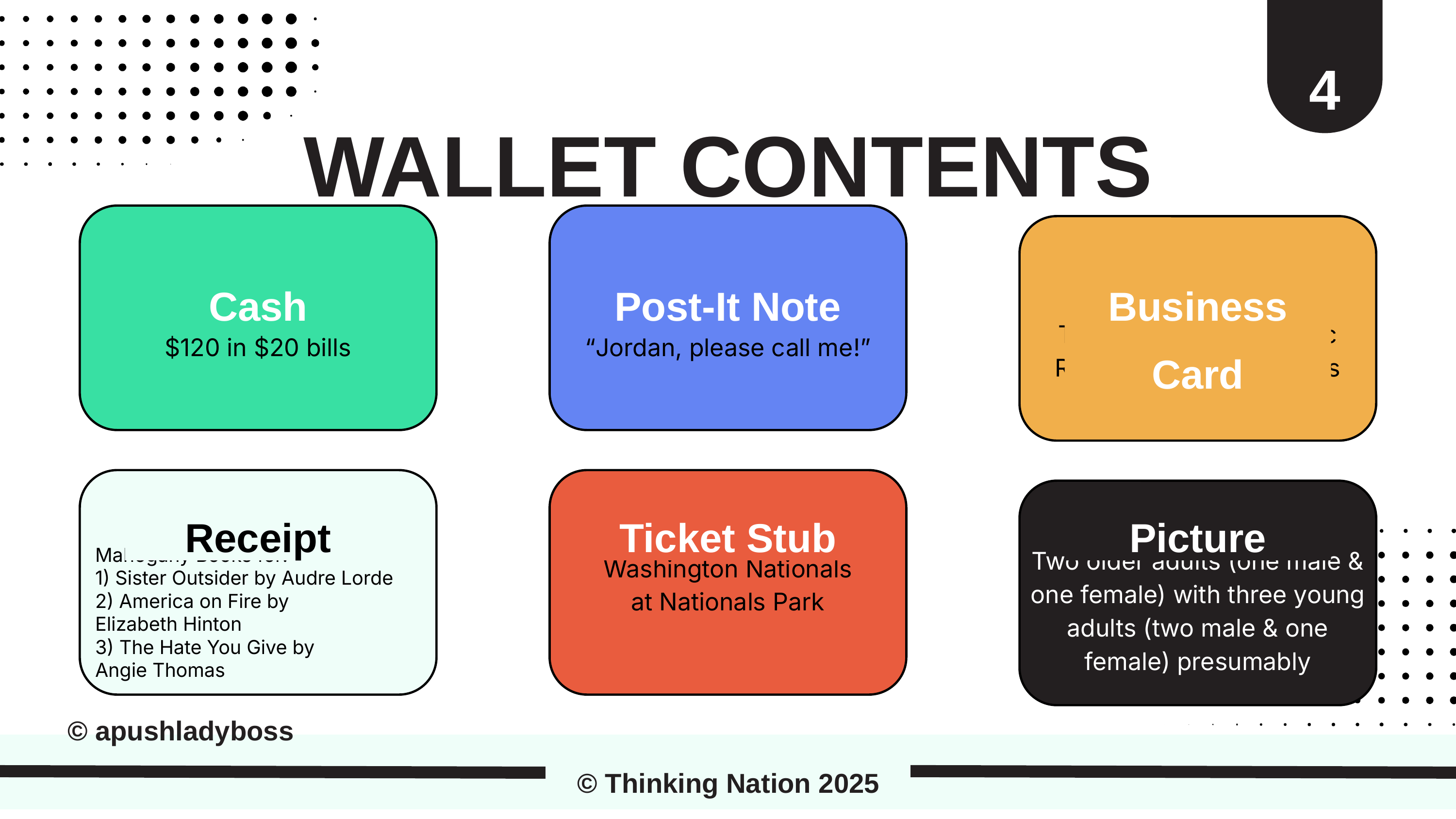

4
WALLET CONTENTS

Cash
Post-It Note
Business Card
The District Chiropractic Rehabilitation & Wellness
$120 in $20 bills
“Jordan, please call me!”

Receipt
Ticket Stub
Picture

Two older adults (one male & one female) with three young adults (two male & one female) presumably
Mahogany Books for:
1) Sister Outsider by Audre Lorde
2) America on Fire by
Elizabeth Hinton
3) The Hate You Give by
Angie Thomas
Washington Nationals at Nationals Park
© apushladyboss

© Thinking Nation 2025